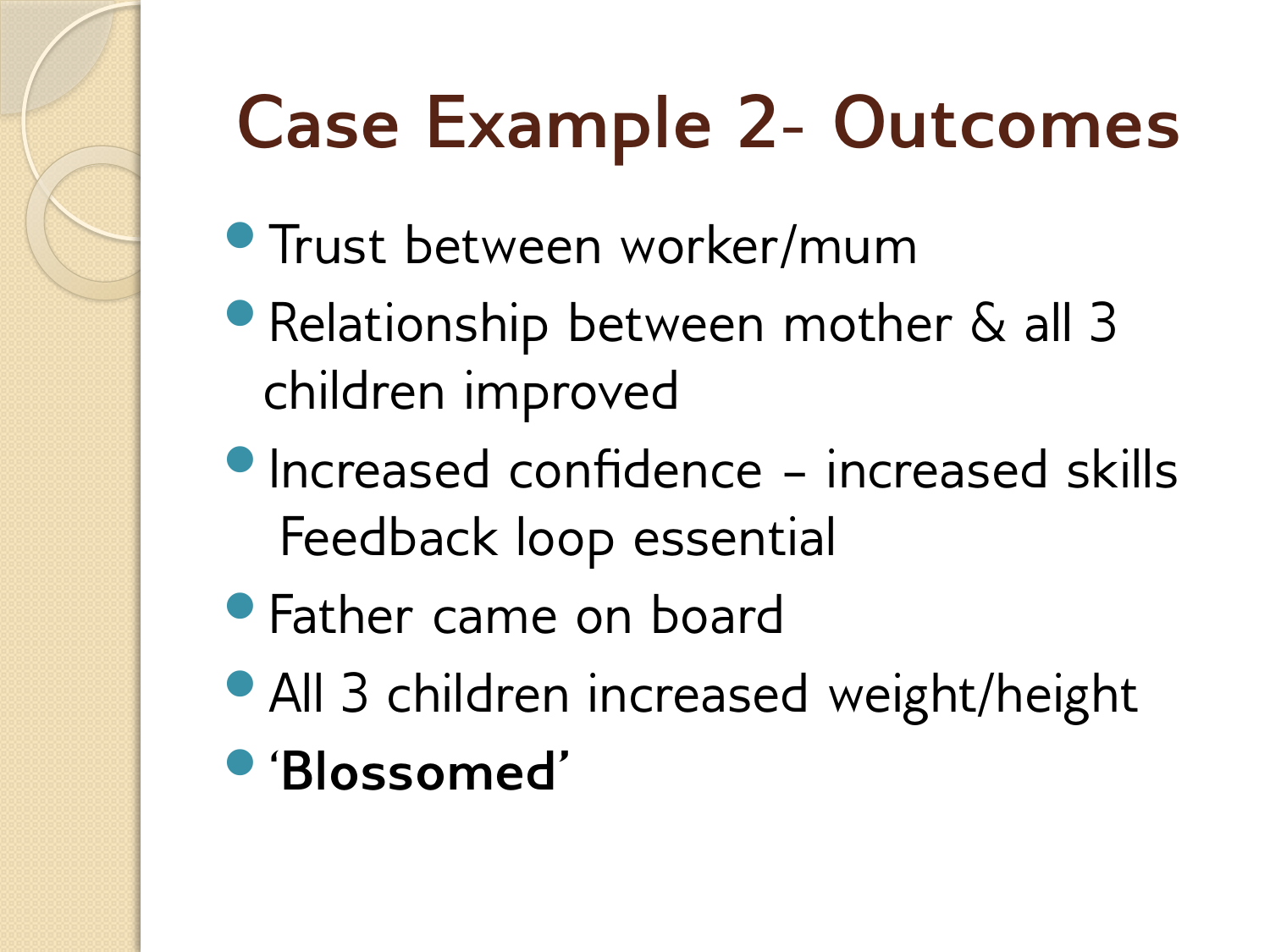

# Case Example 2- Outcomes
Trust between worker/mum
Relationship between mother & all 3 children improved
Increased confidence – increased skills    Feedback loop essential
Father came on board
All 3 children increased weight/height
‘Blossomed’